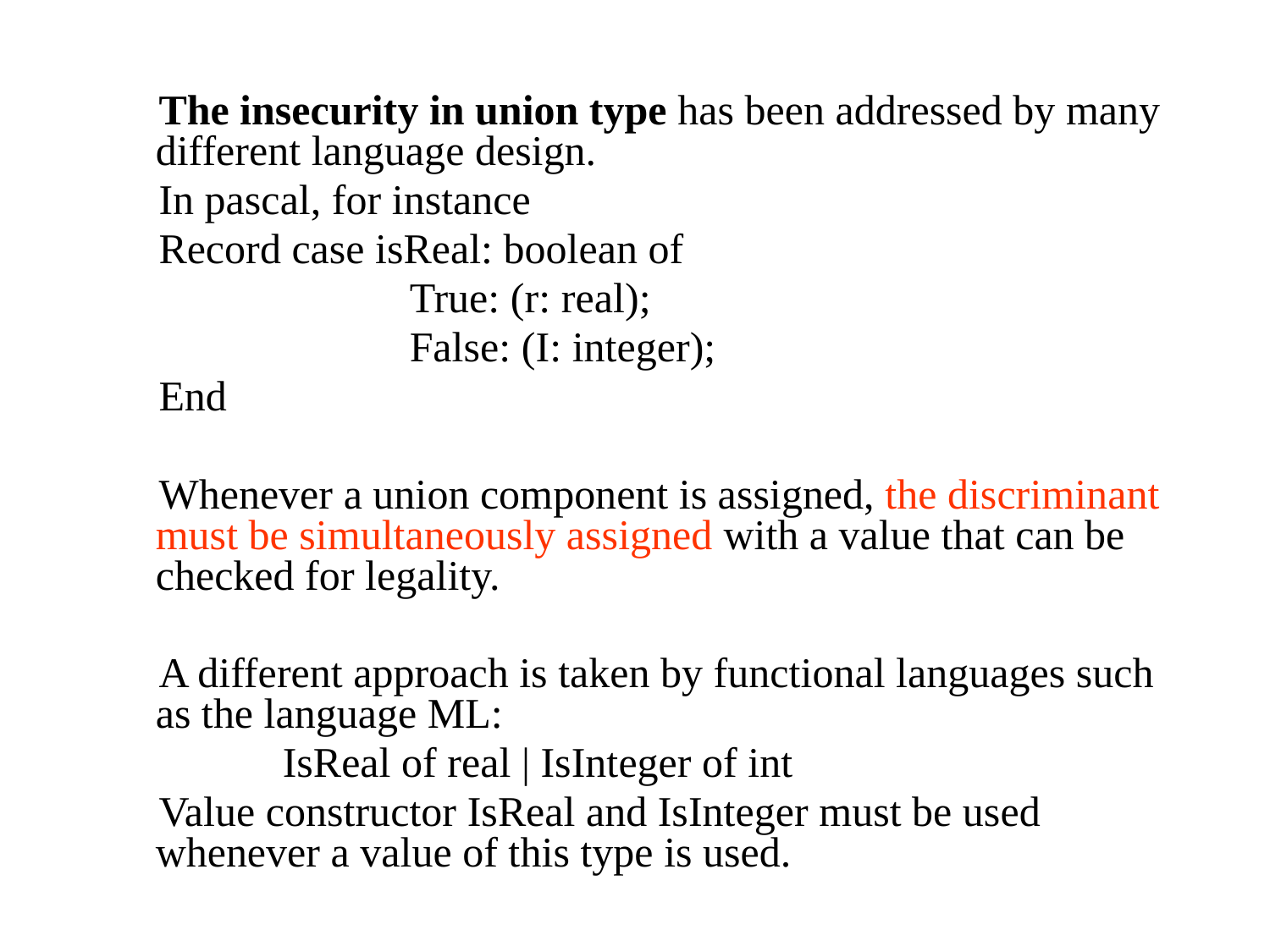

The insecurity in union type has been addressed by many different language design.
In pascal, for instance
Record case isReal: boolean of
		True: (r: real);
   		False: (I: integer);
End

Whenever a union component is assigned, the discriminant must be simultaneously assigned with a value that can be checked for legality.

A different approach is taken by functional languages such as the language ML:
	IsReal of real | IsInteger of int
Value constructor IsReal and IsInteger must be used whenever a value of this type is used.